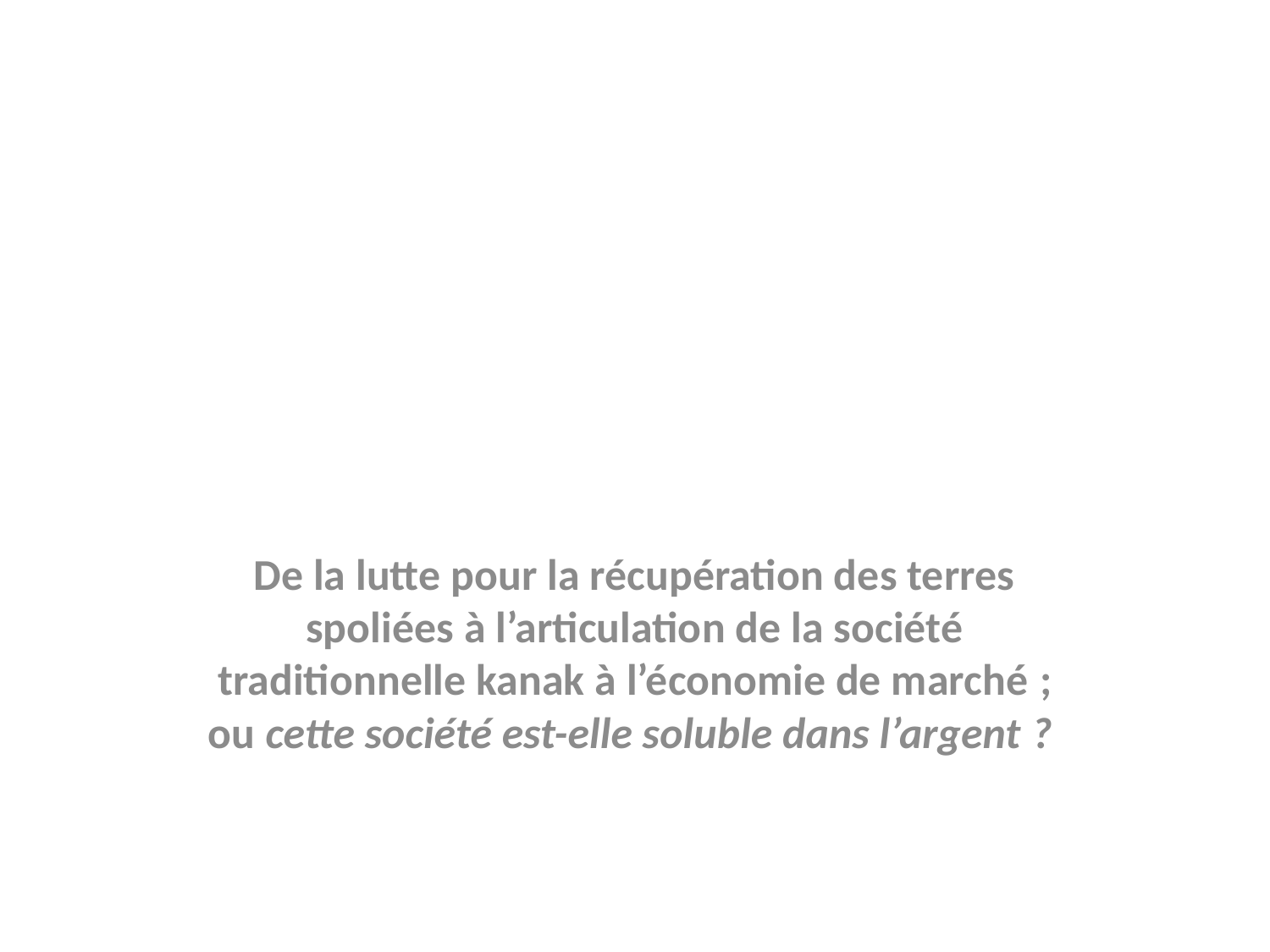

De la lutte pour la récupération des terres spoliées à l’articulation de la société traditionnelle kanak à l’économie de marché ; ou cette société est-elle soluble dans l’argent ?